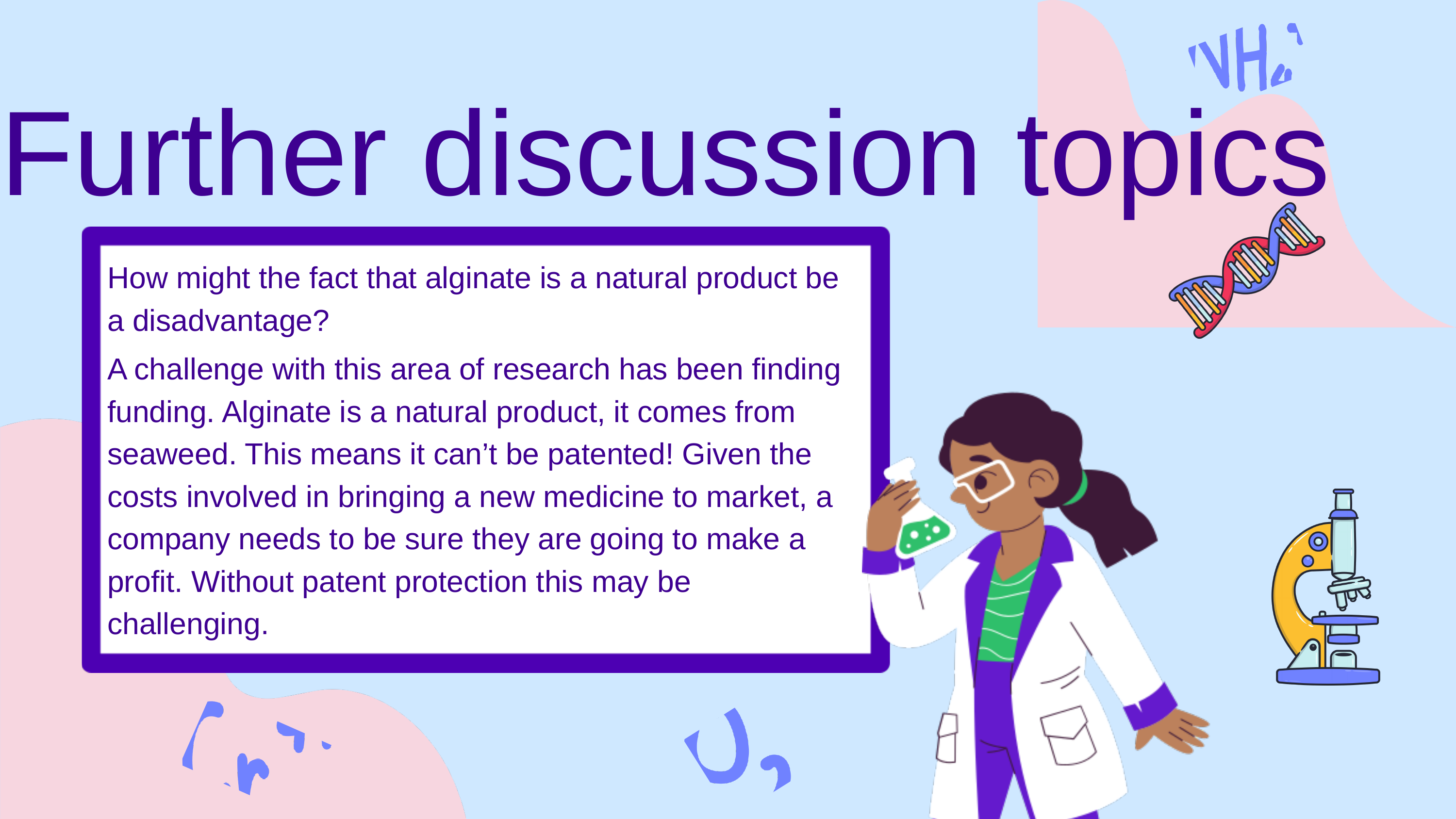

Further discussion topics

How might the fact that alginate is a natural product be a disadvantage?

A challenge with this area of research has been finding funding. Alginate is a natural product, it comes from seaweed. This means it can’t be patented! Given the costs involved in bringing a new medicine to market, a company needs to be sure they are going to make a profit. Without patent protection this may be challenging.